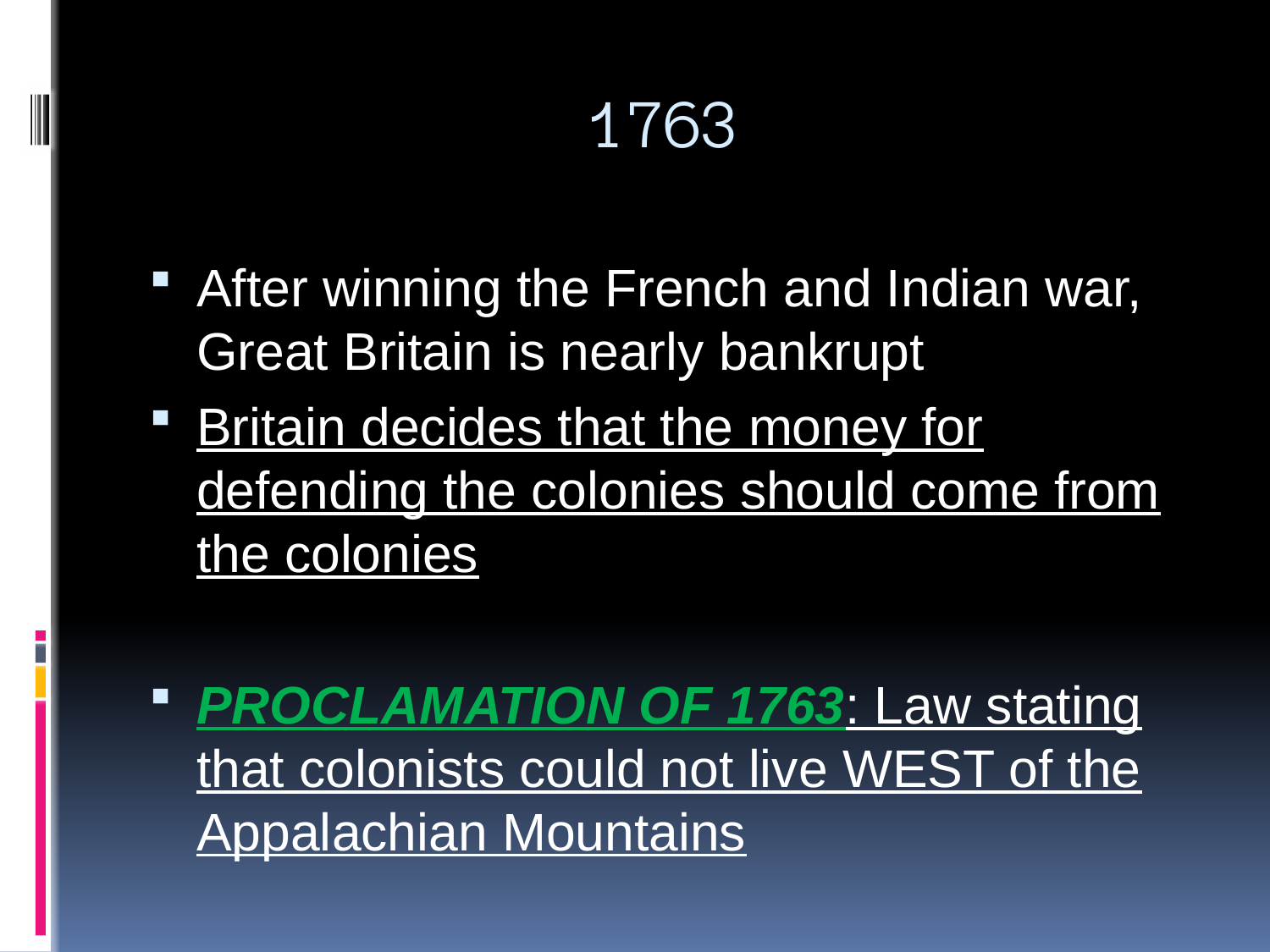

# 1763
After winning the French and Indian war, Great Britain is nearly bankrupt
Britain decides that the money for defending the colonies should come from the colonies

PROCLAMATION OF 1763: Law stating that colonists could not live WEST of the Appalachian Mountains